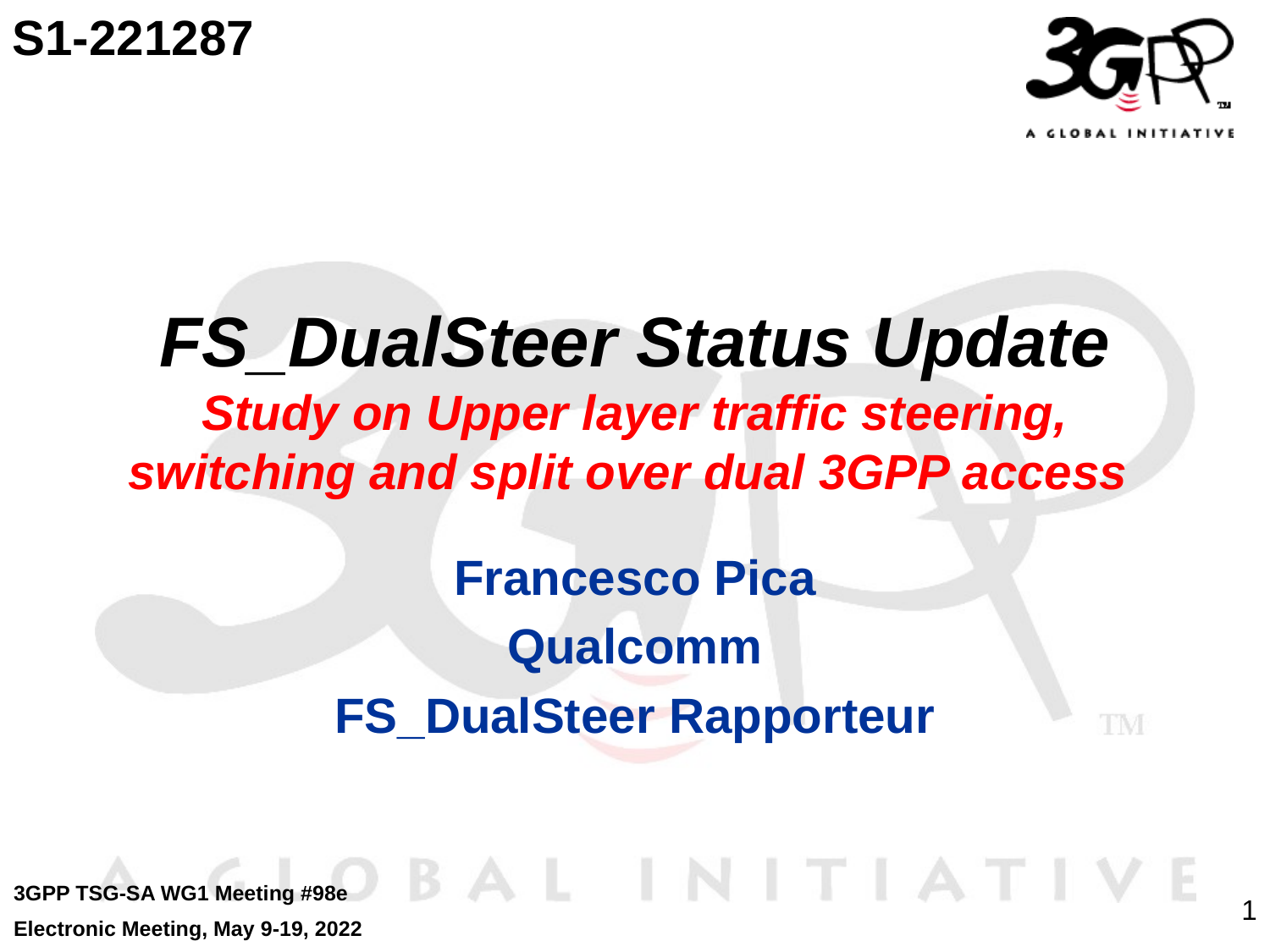

S1-221287
# FS_DualSteer Status Update Study on Upper layer traffic steering, switching and split over dual 3GPP access
Francesco Pica
Qualcomm
FS_DualSteer Rapporteur
3GPP TSG-SA WG1 Meeting #98e
Electronic Meeting, May 9-19, 2022
1